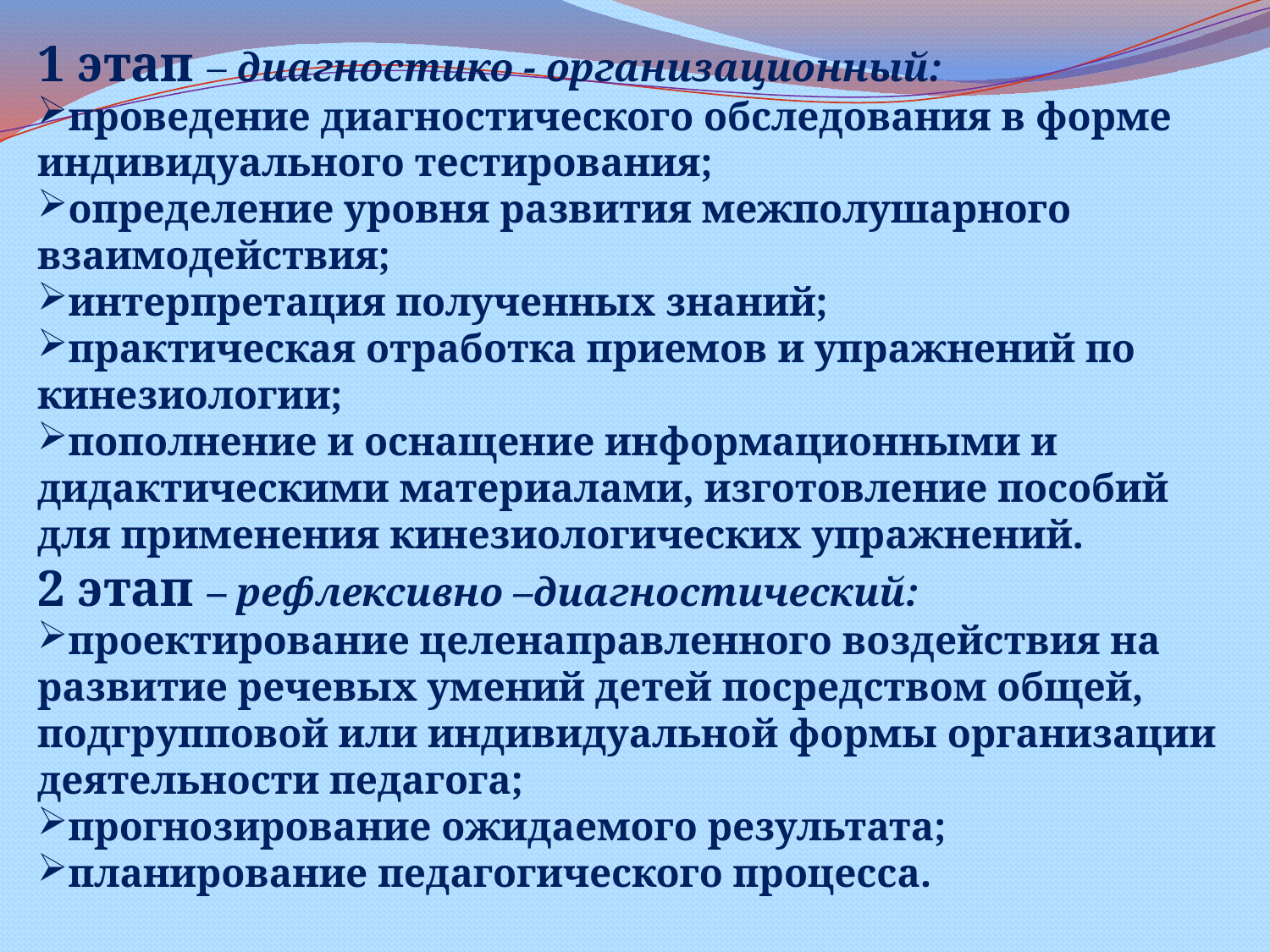

1 этап – диагностико - организационный:
проведение диагностического обследования в форме индивидуального тестирования;
определение уровня развития межполушарного взаимодействия;
интерпретация полученных знаний;
практическая отработка приемов и упражнений по кинезиологии;
пополнение и оснащение информационными и дидактическими материалами, изготовление пособий для применения кинезиологических упражнений.
2 этап – рефлексивно –диагностический:
проектирование целенаправленного воздействия на развитие речевых умений детей посредством общей, подгрупповой или индивидуальной формы организации деятельности педагога;
прогнозирование ожидаемого результата;
планирование педагогического процесса.